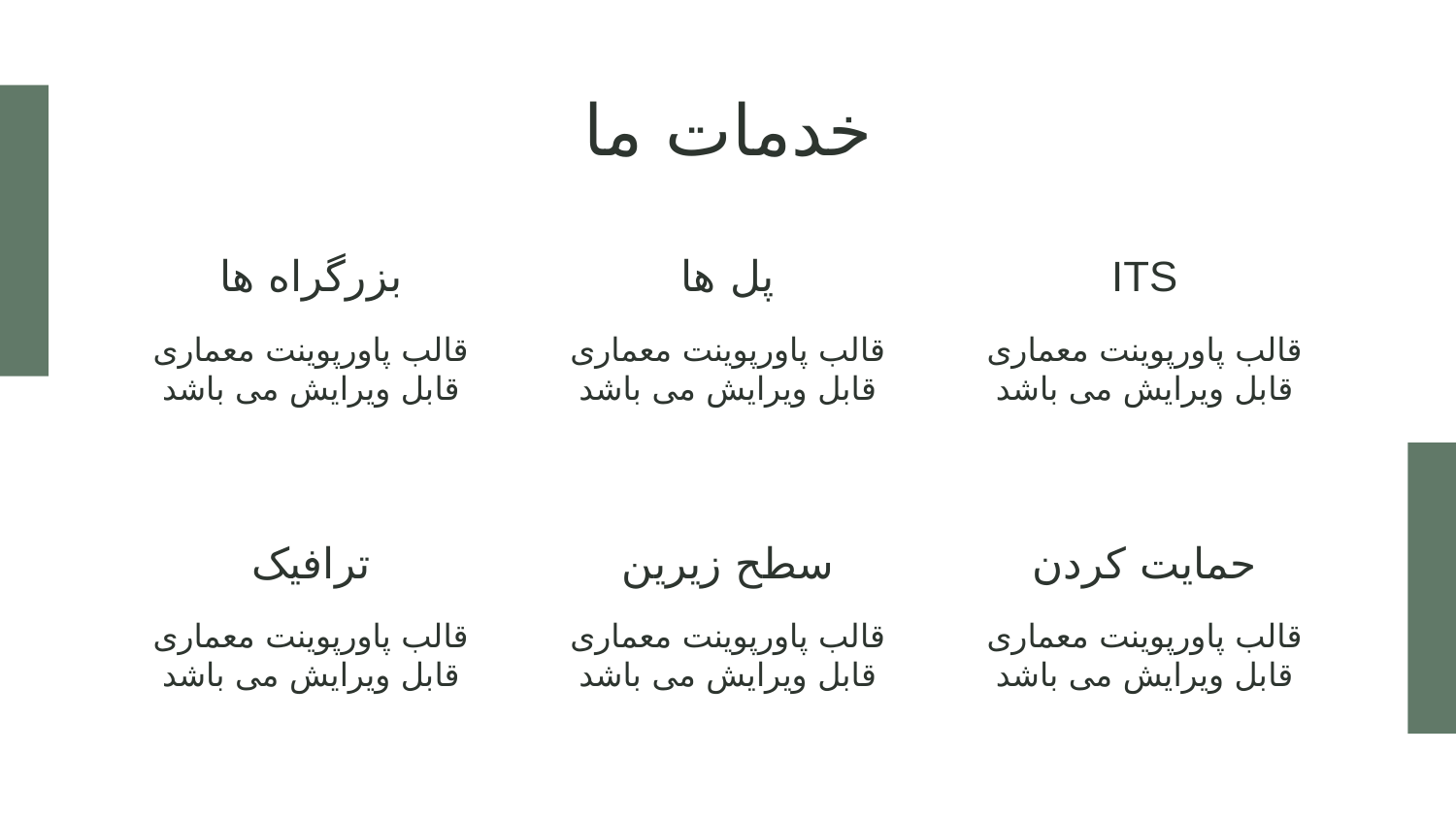

# خدمات ما
بزرگراه ها
پل ها
ITS
قالب پاورپوینت معماری قابل ویرایش می باشد
قالب پاورپوینت معماری قابل ویرایش می باشد
قالب پاورپوینت معماری قابل ویرایش می باشد
ترافیک
سطح زیرین
حمایت کردن
قالب پاورپوینت معماری قابل ویرایش می باشد
قالب پاورپوینت معماری قابل ویرایش می باشد
قالب پاورپوینت معماری قابل ویرایش می باشد